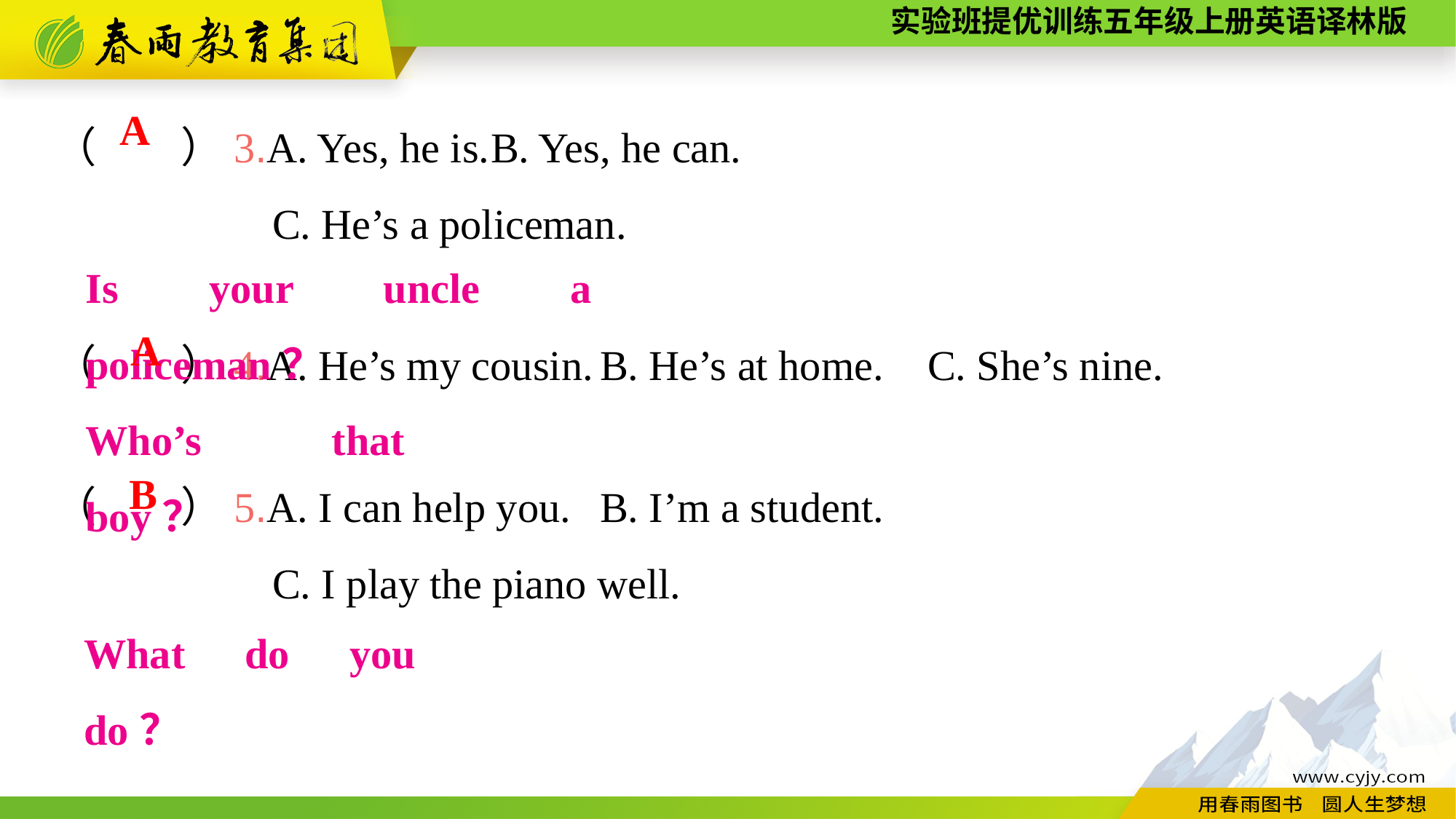

（　　）3.A. Yes, he is.	B. Yes, he can.
		C. He’s a policeman.

（　　）4.A. He’s my cousin.	B. He’s at home.	C. She’s nine.

（　　）5.A. I can help you.	B. I’m a student.
		C. I play the piano well.
A
Is your uncle a policeman？
A
Who’s that boy？
B
What do you do？